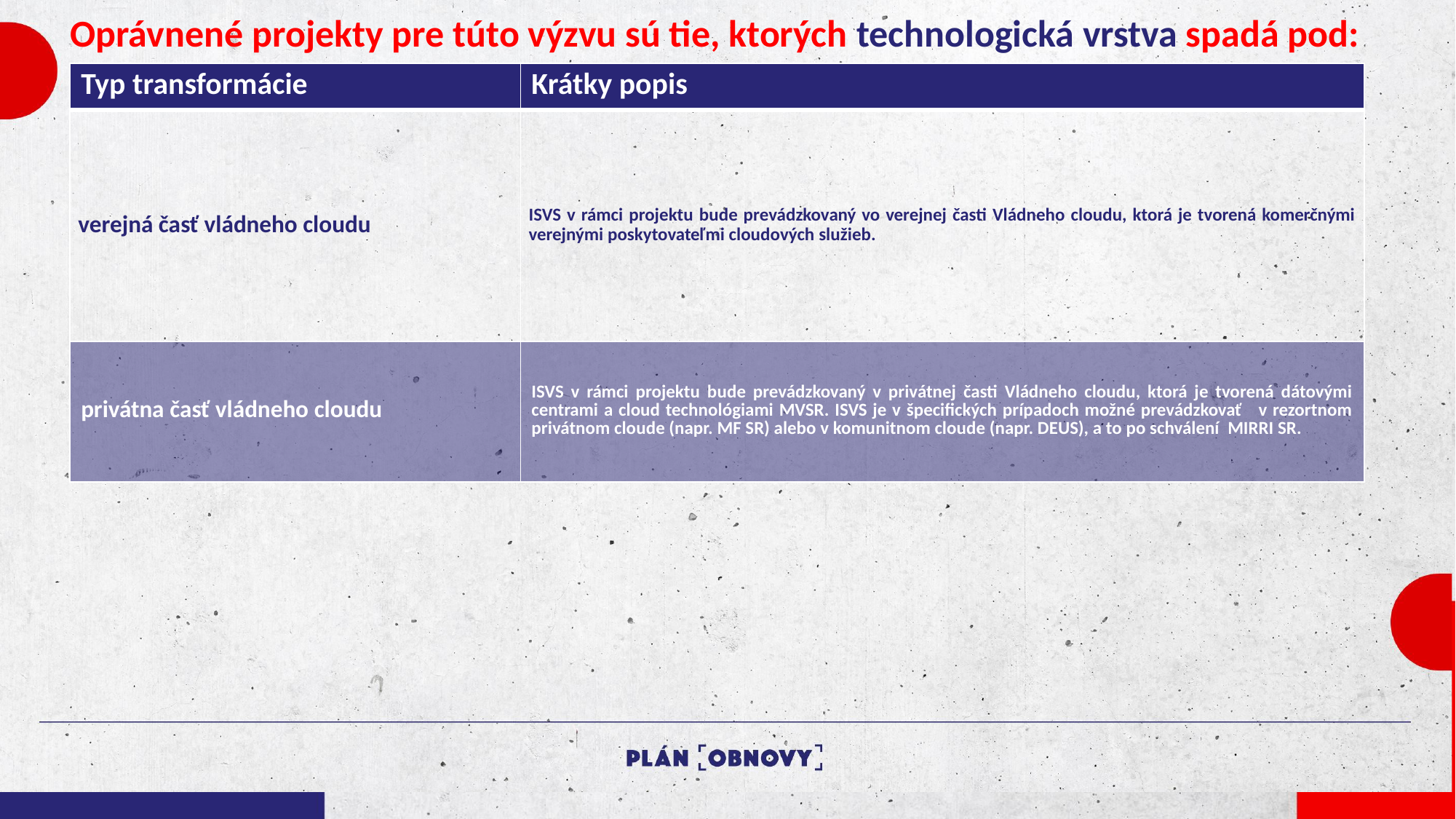

# Oprávnené projekty pre túto výzvu sú tie, ktorých technologická vrstva spadá pod:
| Typ transformácie | Krátky popis |
| --- | --- |
| verejná časť vládneho cloudu | ISVS v rámci projektu bude prevádzkovaný vo verejnej časti Vládneho cloudu, ktorá je tvorená komerčnými verejnými poskytovateľmi cloudových služieb. |
| privátna časť vládneho cloudu | ISVS v rámci projektu bude prevádzkovaný v privátnej časti Vládneho cloudu, ktorá je tvorená dátovými centrami a cloud technológiami MVSR. ISVS je v špecifických prípadoch možné prevádzkovať v rezortnom privátnom cloude (napr. MF SR) alebo v komunitnom cloude (napr. DEUS), a to po schválení MIRRI SR. |

Kliknutím upravte štýl predlohy nadpisu
Kliknutím upravte štýl predlohy podnadpisu